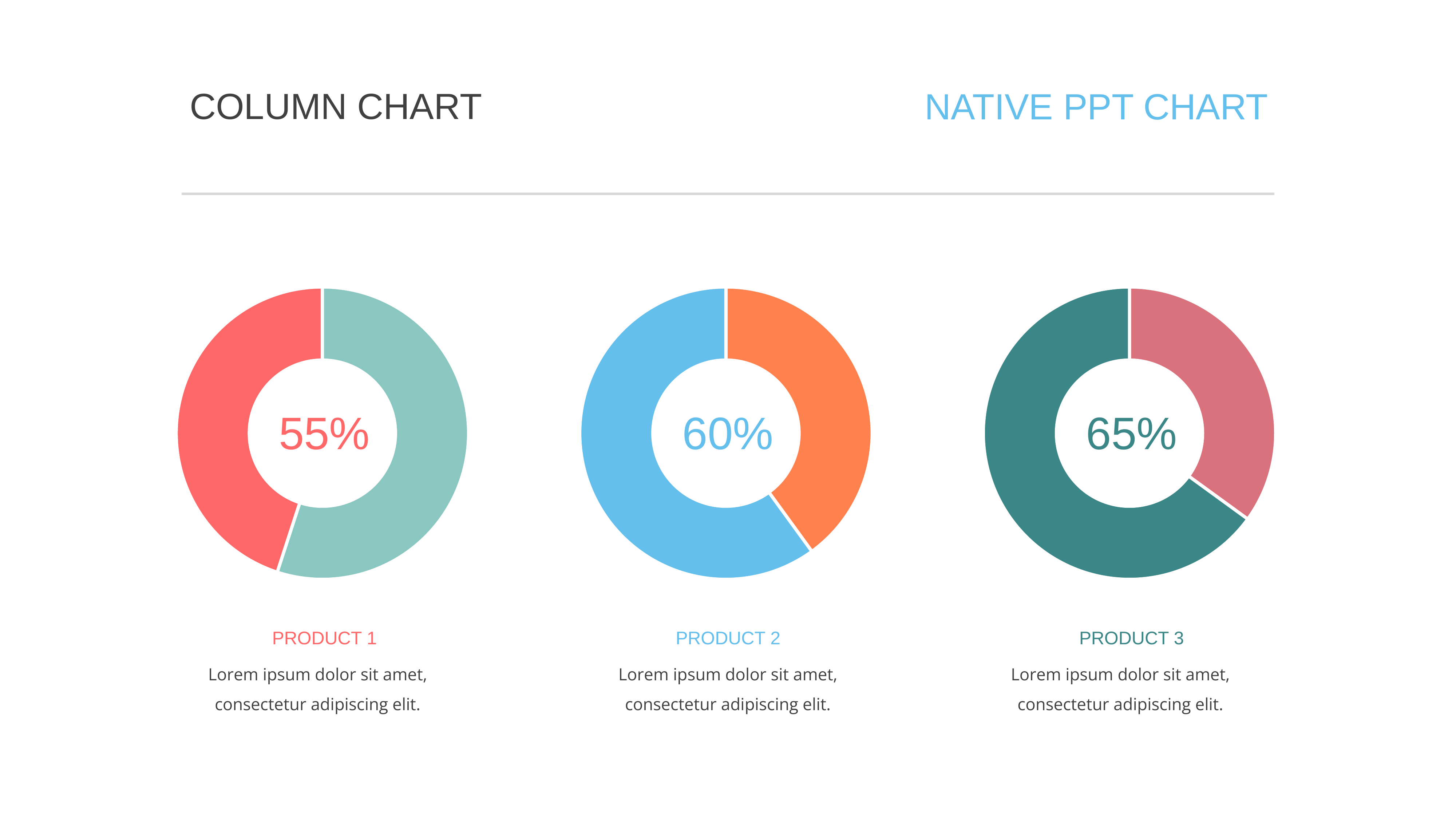

COLUMN CHART
NATIVE PPT CHART

### Chart

| Category | Series 1 |
|---|---|
| Category 1 | 55.0 |
| Category 2 | 45.0 |

### Chart

| Category | Series 1 |
|---|---|
| Category 1 | 40.0 |
| Category 2 | 60.0 |

### Chart

| Category | Series 1 |
|---|---|
| Category 1 | 35.0 |
| Category 2 | 65.0 |
55%
60%
65%
PRODUCT 1
PRODUCT 2
PRODUCT 3
Lorem ipsum dolor sit amet, consectetur adipiscing elit.
Lorem ipsum dolor sit amet, consectetur adipiscing elit.
Lorem ipsum dolor sit amet, consectetur adipiscing elit.